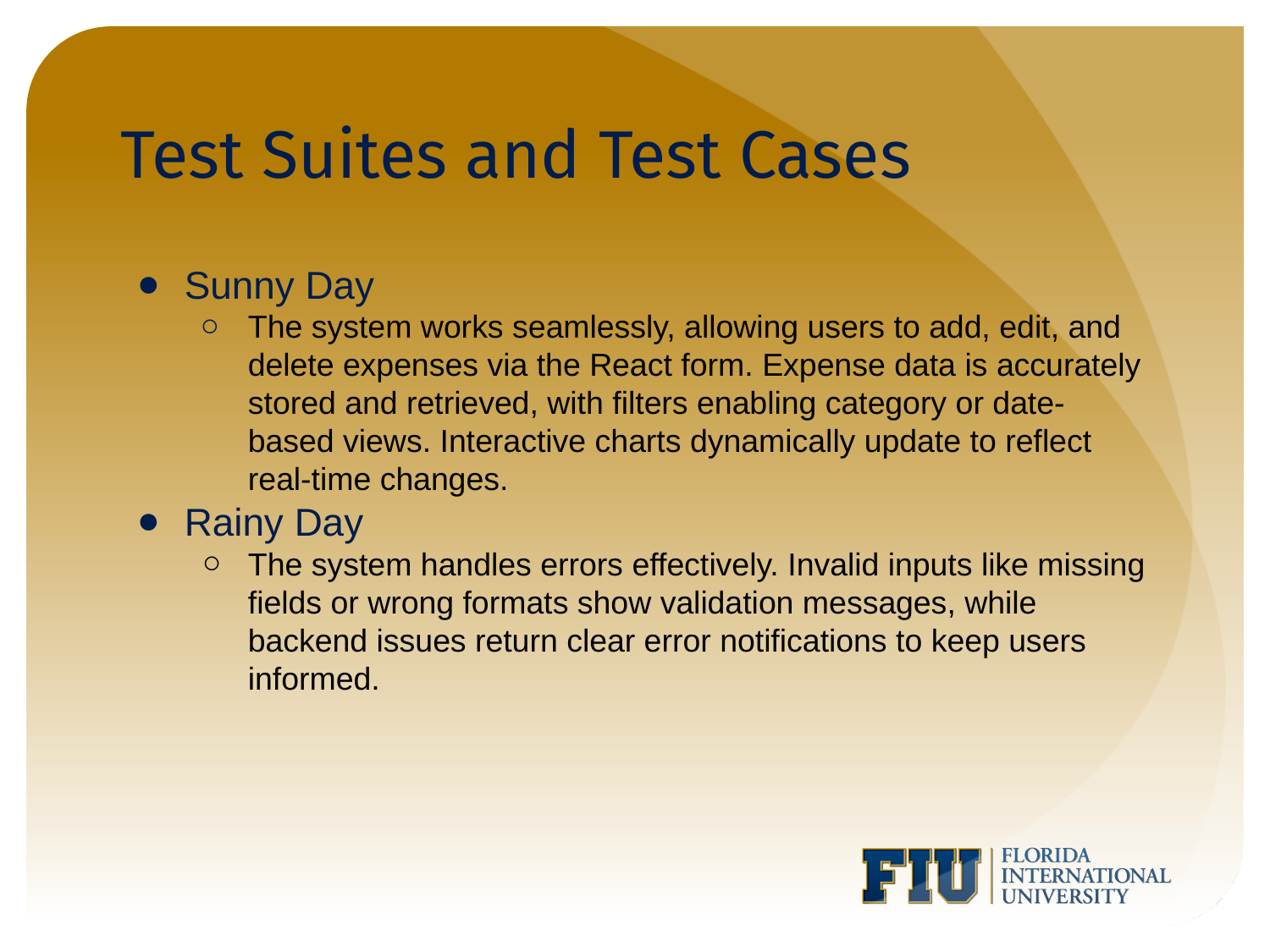

# Test Suites and Test Cases
Sunny Day
The system works seamlessly, allowing users to add, edit, and delete expenses via the React form. Expense data is accurately stored and retrieved, with filters enabling category or date-based views. Interactive charts dynamically update to reflect real-time changes.
Rainy Day
The system handles errors effectively. Invalid inputs like missing fields or wrong formats show validation messages, while backend issues return clear error notifications to keep users informed.